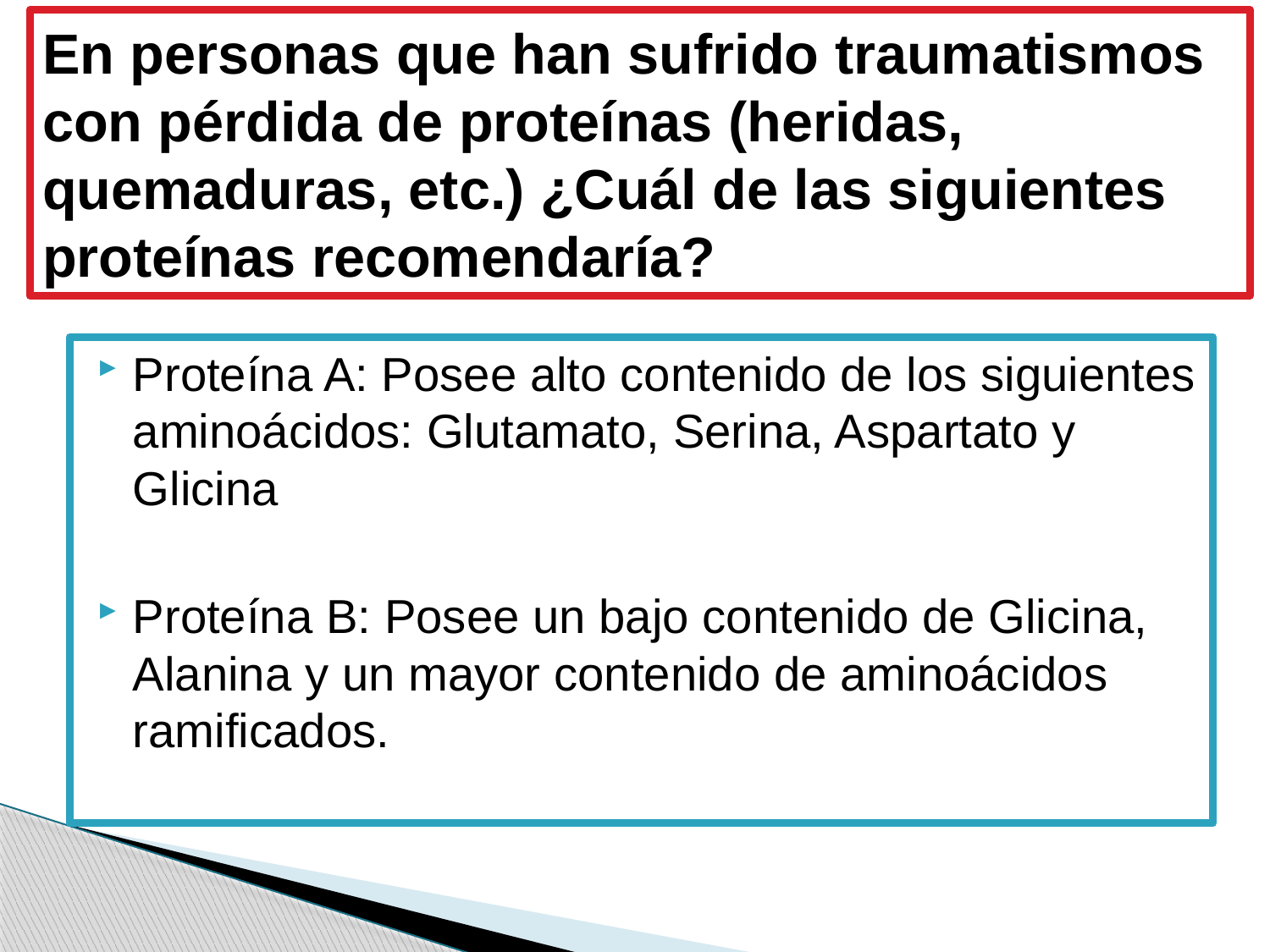

# En personas que han sufrido traumatismos con pérdida de proteínas (heridas, quemaduras, etc.) ¿Cuál de las siguientes proteínas recomendaría?
Proteína A: Posee alto contenido de los siguientes aminoácidos: Glutamato, Serina, Aspartato y Glicina

Proteína B: Posee un bajo contenido de Glicina, Alanina y un mayor contenido de aminoácidos ramificados.